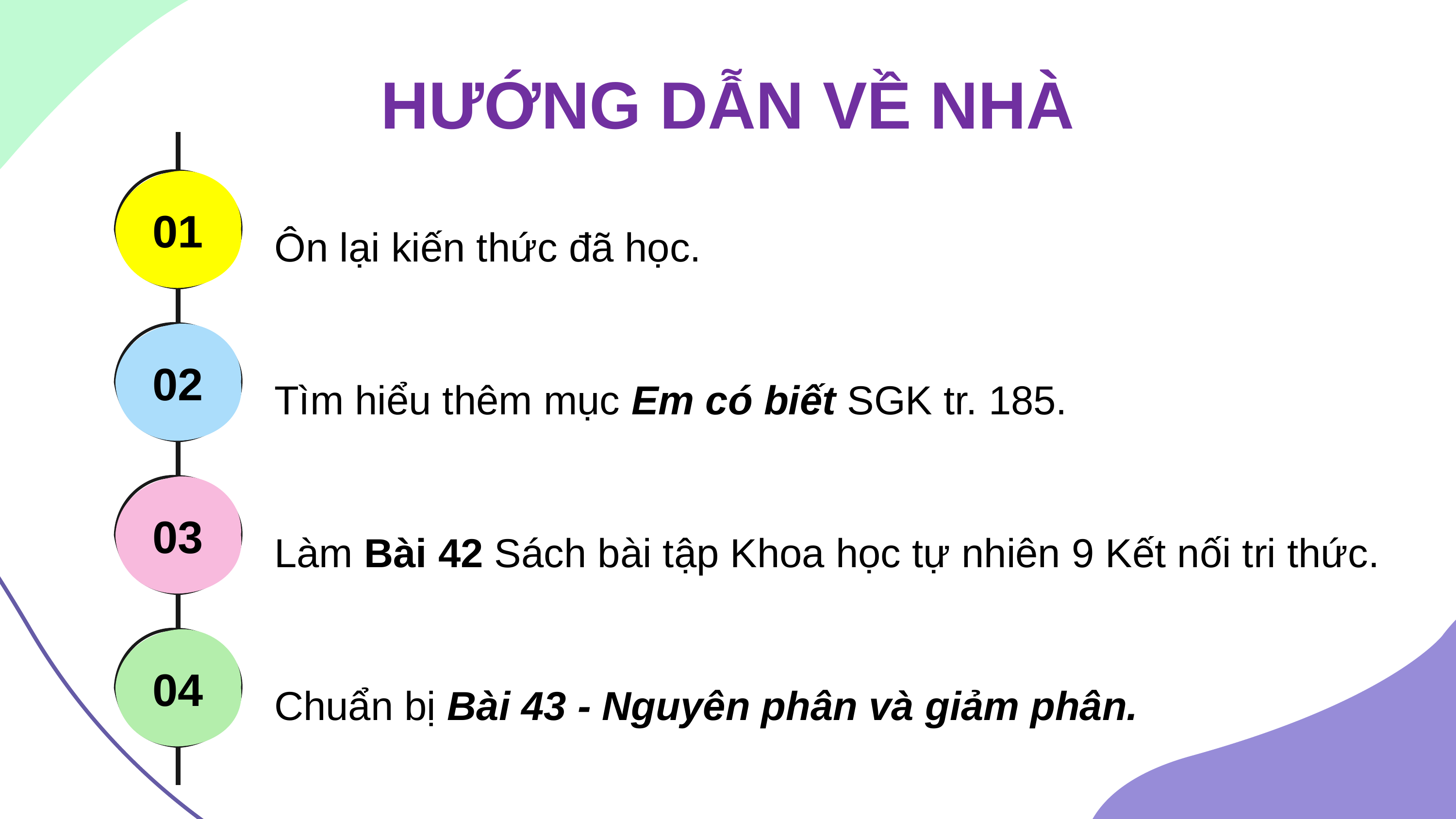

HƯỚNG DẪN VỀ NHÀ
01
Ôn lại kiến thức đã học.
02
Tìm hiểu thêm mục Em có biết SGK tr. 185.
03
Làm Bài 42 Sách bài tập Khoa học tự nhiên 9 Kết nối tri thức.
04
Chuẩn bị Bài 43 - Nguyên phân và giảm phân.